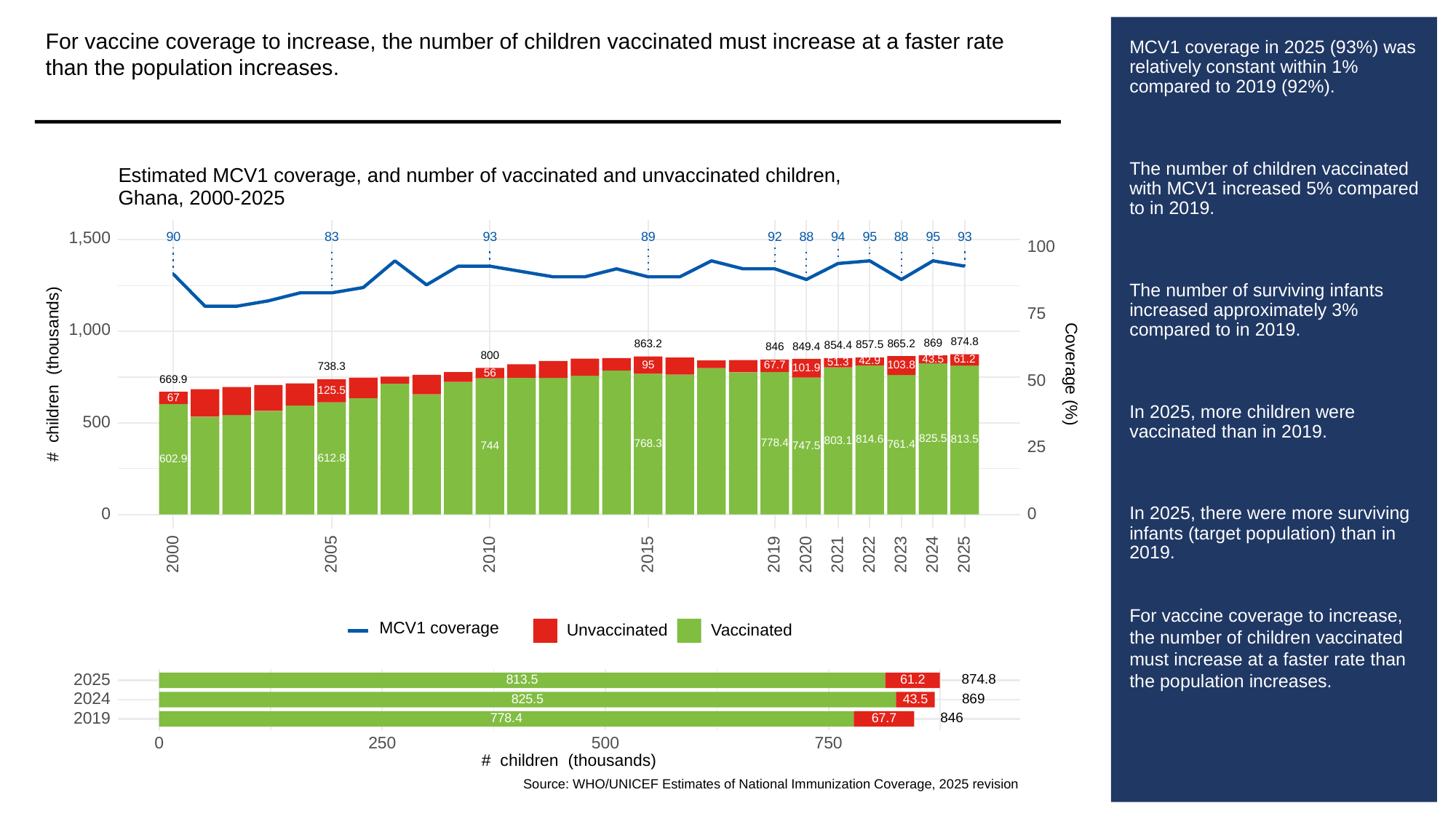

For vaccine coverage to increase, the number of children vaccinated must increase at a faster rate than the population increases.
# MCV1 coverage in 2025 (93%) was relatively constant within 1% compared to 2019 (92%).

The number of children vaccinated with MCV1 increased 5% compared to in 2019.

The number of surviving infants increased approximately 3% compared to in 2019.

In 2025, more children were vaccinated than in 2019.

In 2025, there were more surviving infants (target population) than in 2019.

For vaccine coverage to increase, the number of children vaccinated must increase at a faster rate than the population increases.

Estimated MCV1 coverage, and number of vaccinated and unvaccinated children,
Ghana, 2000-2025

1,500
83
93
93
90
89
92
88
94
95
88
95

100

75
1,000

874.8
869
865.2
863.2
857.5
854.4
849.4
846
800

43.5

61.2

42.9

51.3

95

103.8
67.7
738.3

101.9

#  children  (thousands)
Coverage (%)

56

50

669.9

125.5

67

500

825.5
814.6
813.5
803.1
778.4
768.3
761.4
25
747.5
744
612.8
602.9

0
0

2023
2000
2005
2010
2015
2019
2020
2021
2022
2024
2025

MCV1 coverage
Unvaccinated
Vaccinated

2025
874.8
813.5
61.2

2024
869
43.5
825.5

2019
846
778.4
67.7

0
250
500
750
#  children  (thousands)
Source: WHO/UNICEF Estimates of National Immunization Coverage, 2025 revision